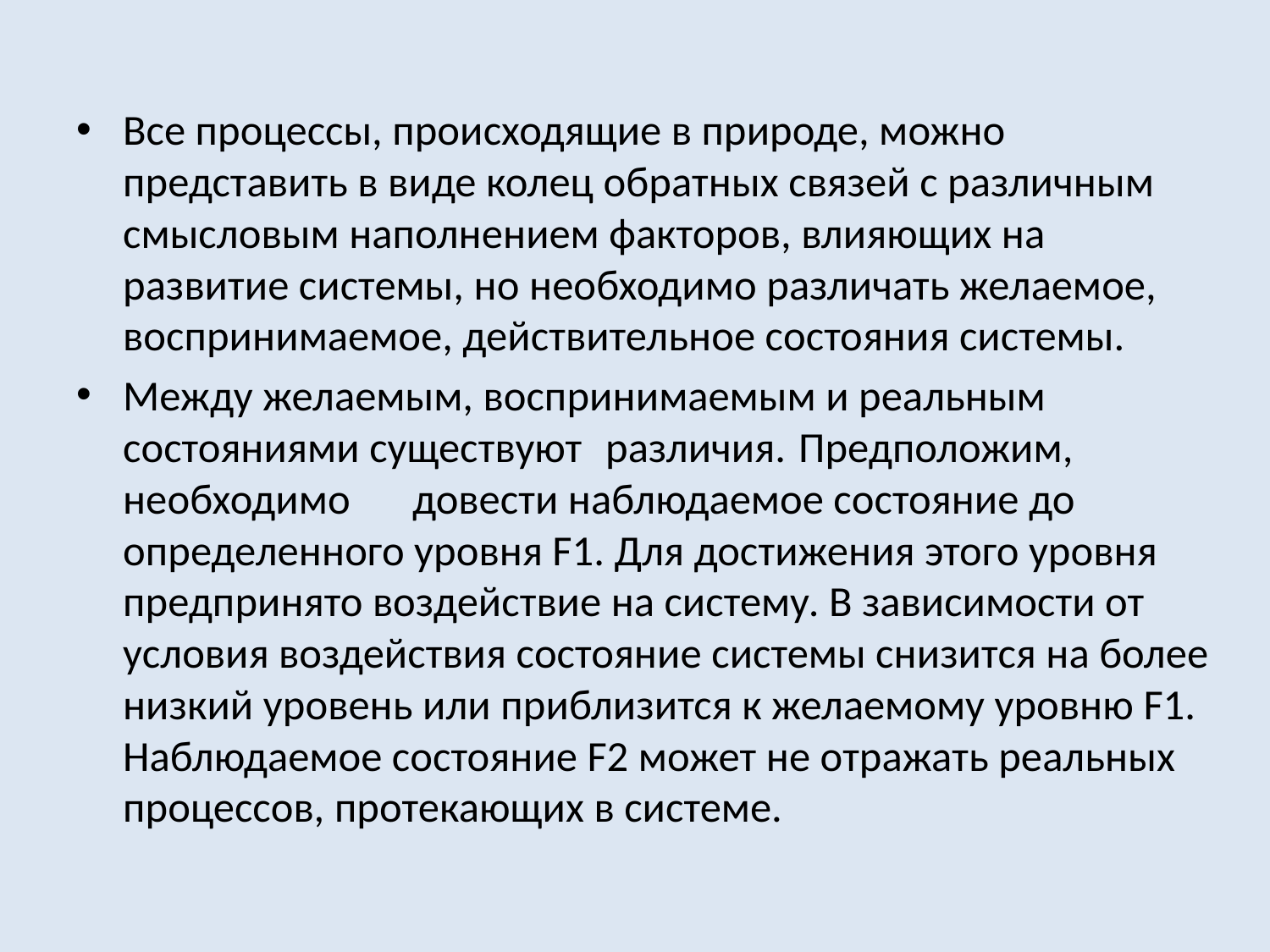

Все процессы, происходящие в природе, можно представить в виде колец обратных связей с различным смысловым наполнением факторов, влияющих на развитие системы, но необходимо различать желаемое, воспринимаемое, действительное состояния системы.
Между желаемым, воспринимаемым и реальным состояниями существуют	различия.	Предположим,	необходимо	довести наблюдаемое состояние до определенного уровня F1. Для достижения этого уровня предпринято воздействие на систему. В зависимости от условия воздействия состояние системы снизится на более низкий уровень или приблизится к желаемому уровню F1. Наблюдаемое состояние F2 может не отражать реальных процессов, протекающих в системе.